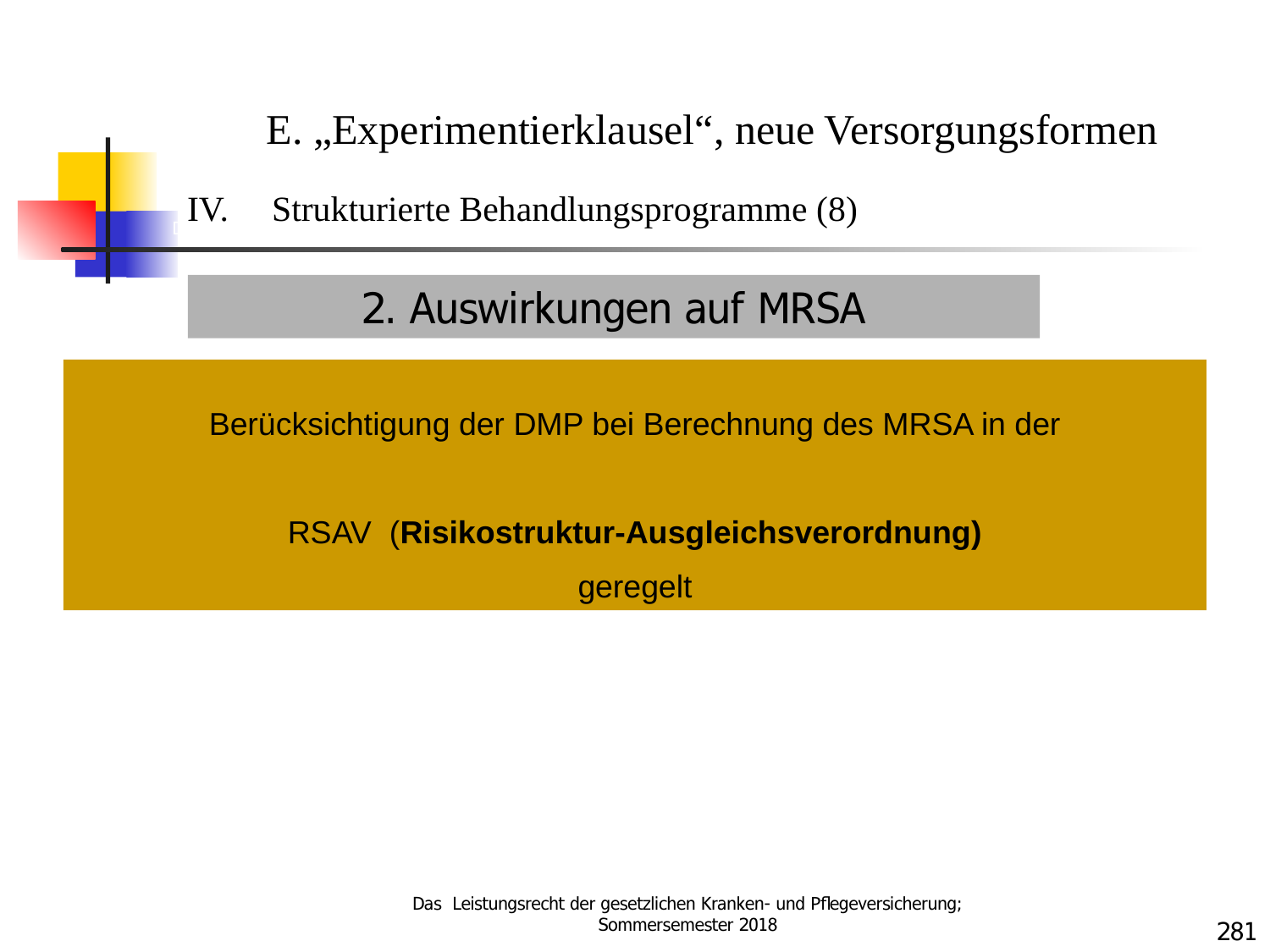

DMP 8
E. „Experimentierklausel“, neue Versorgungsformen

Strukturierte Behandlungsprogramme (8)
2. Auswirkungen auf MRSA
Berücksichtigung der DMP bei Berechnung des MRSA in der

RSAV  (Risikostruktur-Ausgleichsverordnung)
geregelt
Krankheit
Das  Leistungsrecht der gesetzlichen Kranken- und Pflegeversicherung; Sommersemester 2018
281